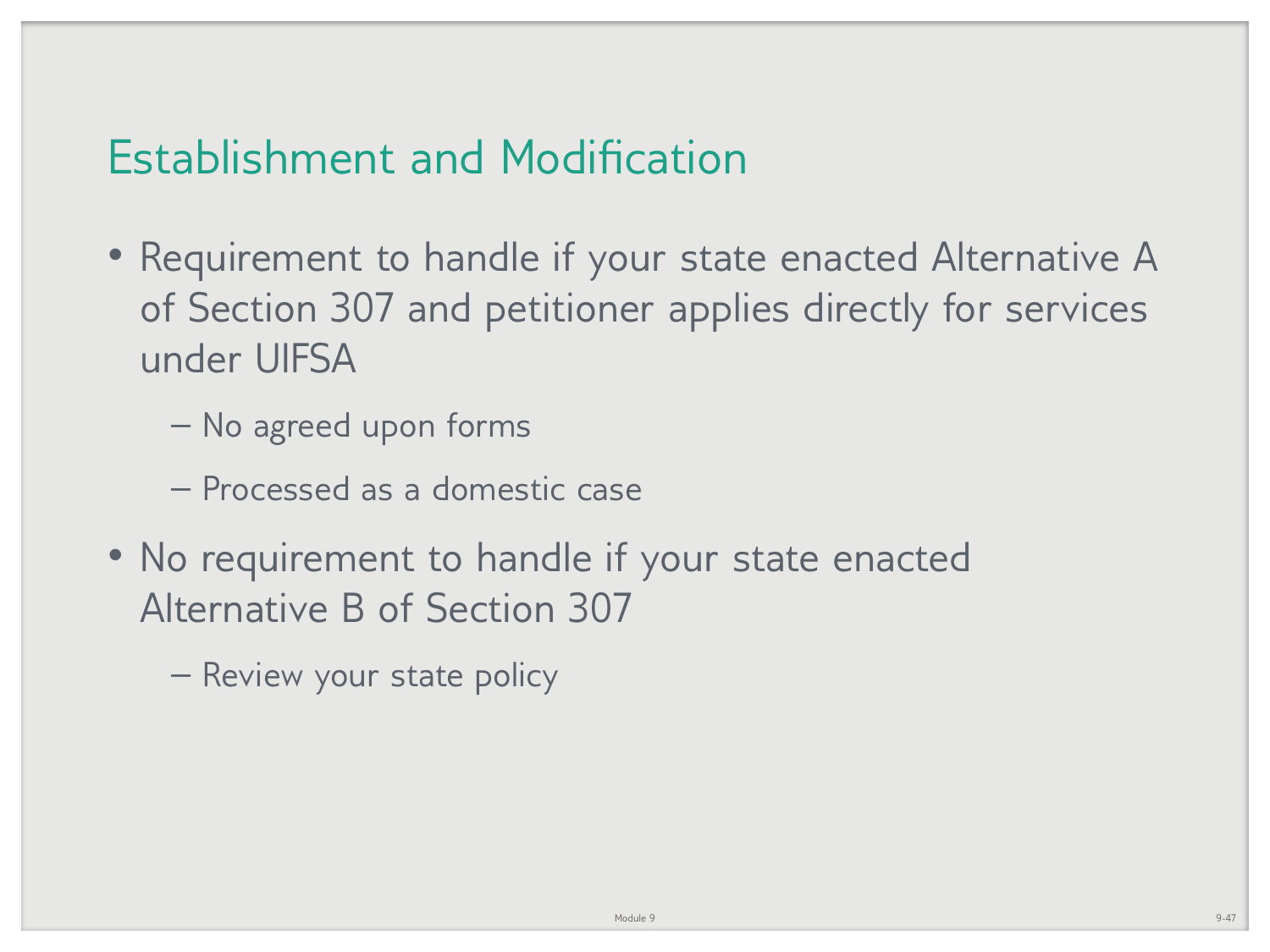

# Establishment and Modification
Requirement to handle if your state enacted Alternative A of Section 307 and petitioner applies directly for services under UIFSA
No agreed upon forms
Processed as a domestic case
No requirement to handle if your state enacted Alternative B of Section 307
Review your state policy

Module 9
9-47